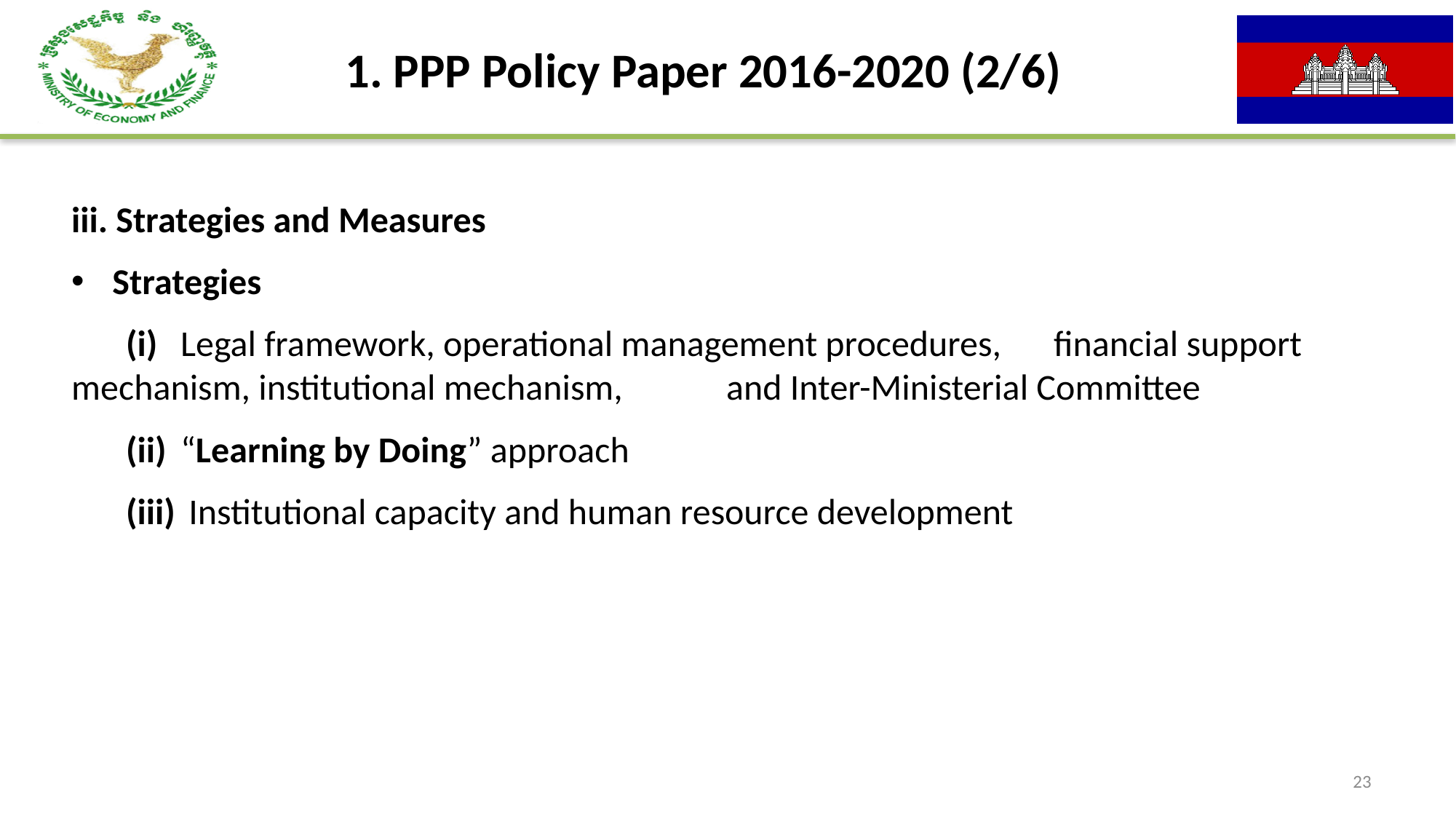

# 1. PPP Policy Paper 2016-2020 (2/6)
iii. Strategies and Measures
Strategies
(i)	Legal framework, operational management procedures, 	financial support mechanism, institutional mechanism, 	and Inter-Ministerial Committee
(ii)	“Learning by Doing” approach
(iii)	 Institutional capacity and human resource development
23